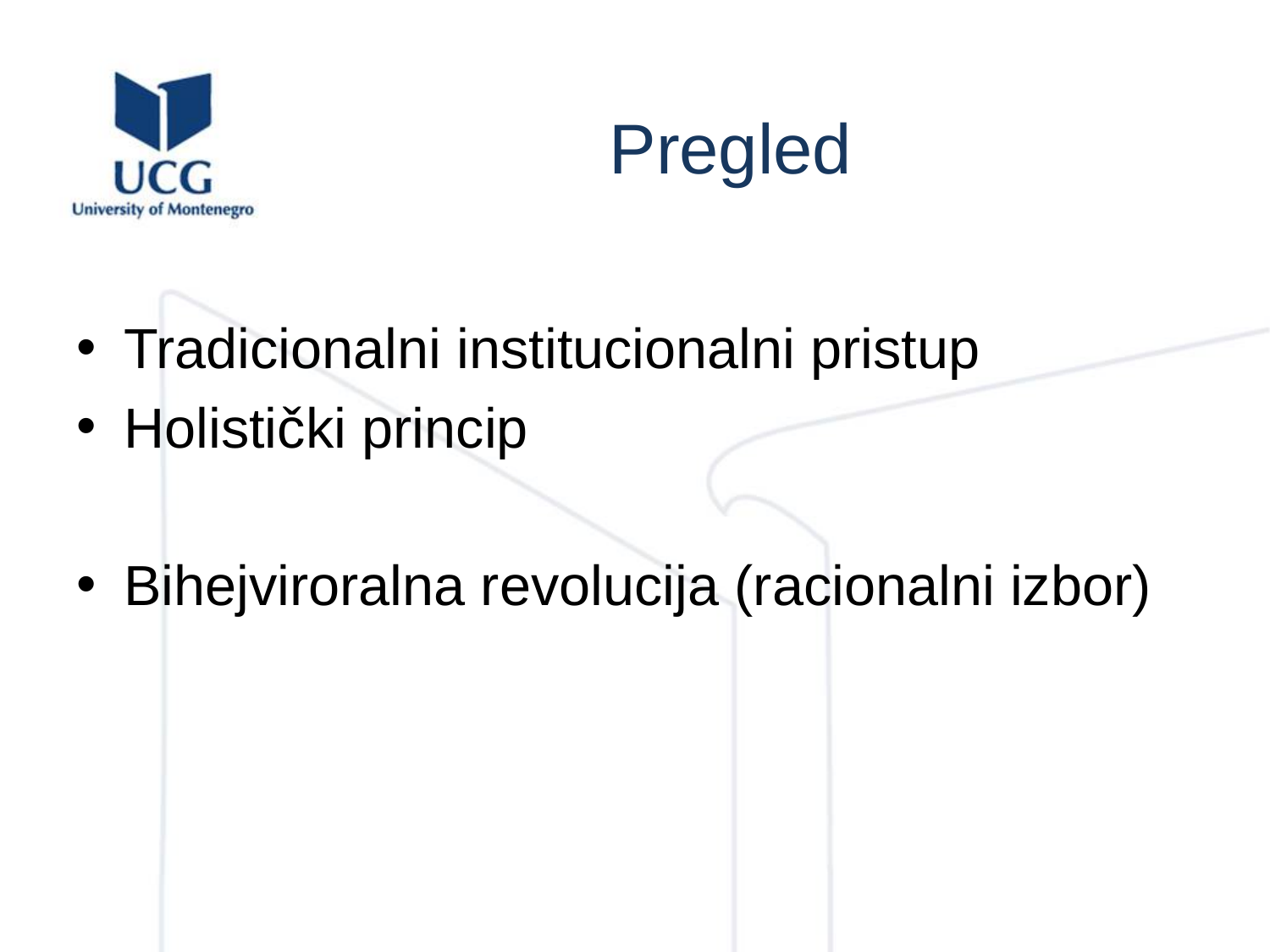

# Pregled
Tradicionalni institucionalni pristup
Holistički princip

Bihejviroralna revolucija (racionalni izbor)